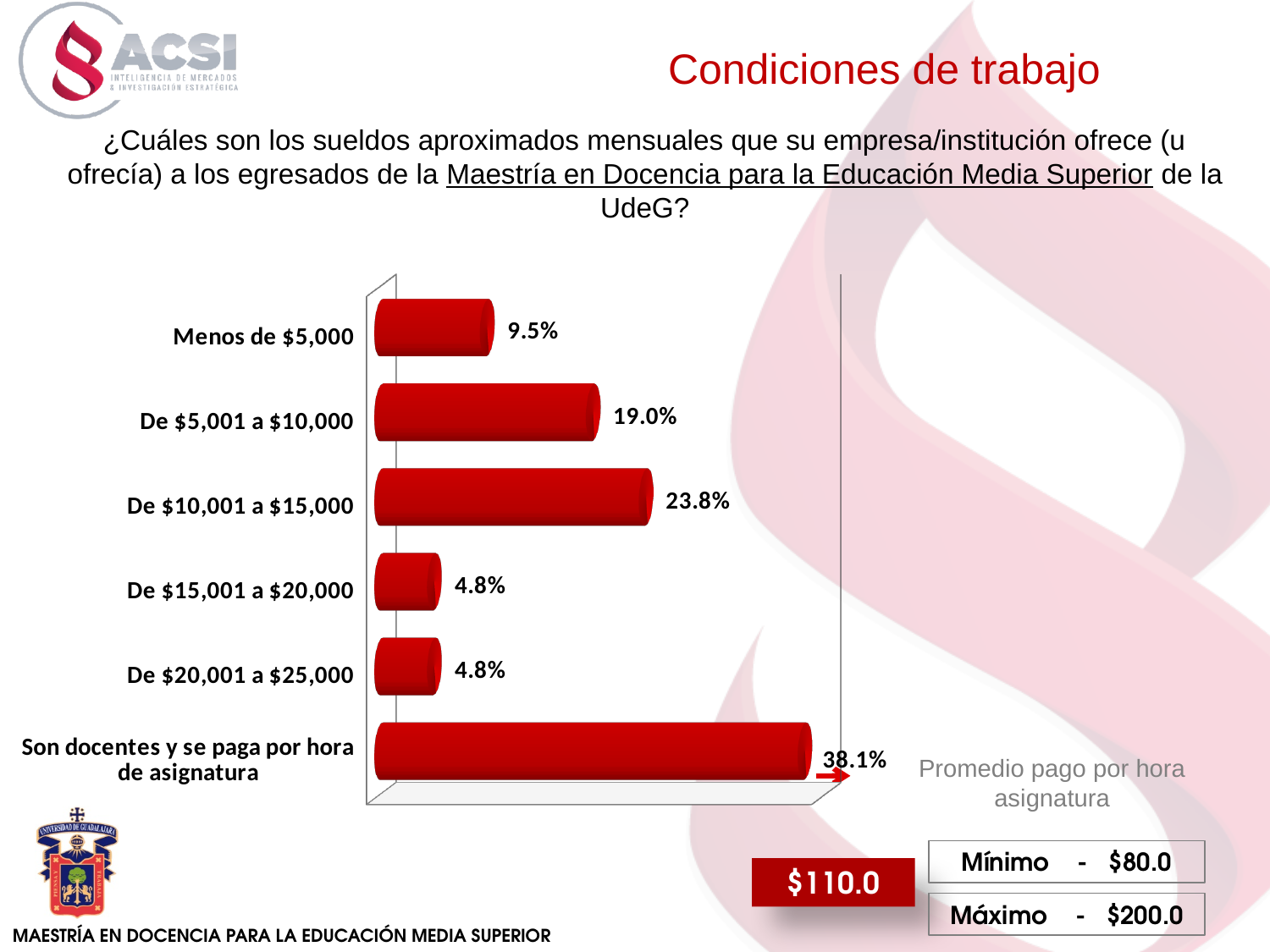

Condiciones de trabajo
¿Cuáles son los sueldos aproximados mensuales que su empresa/institución ofrece (u ofrecía) a los egresados de la Maestría en Docencia para la Educación Media Superior de la UdeG?

[unsupported chart]

Promedio pago por hora asignatura
Mínimo    -   $80.0
$110.0
Máximo    -   $200.0